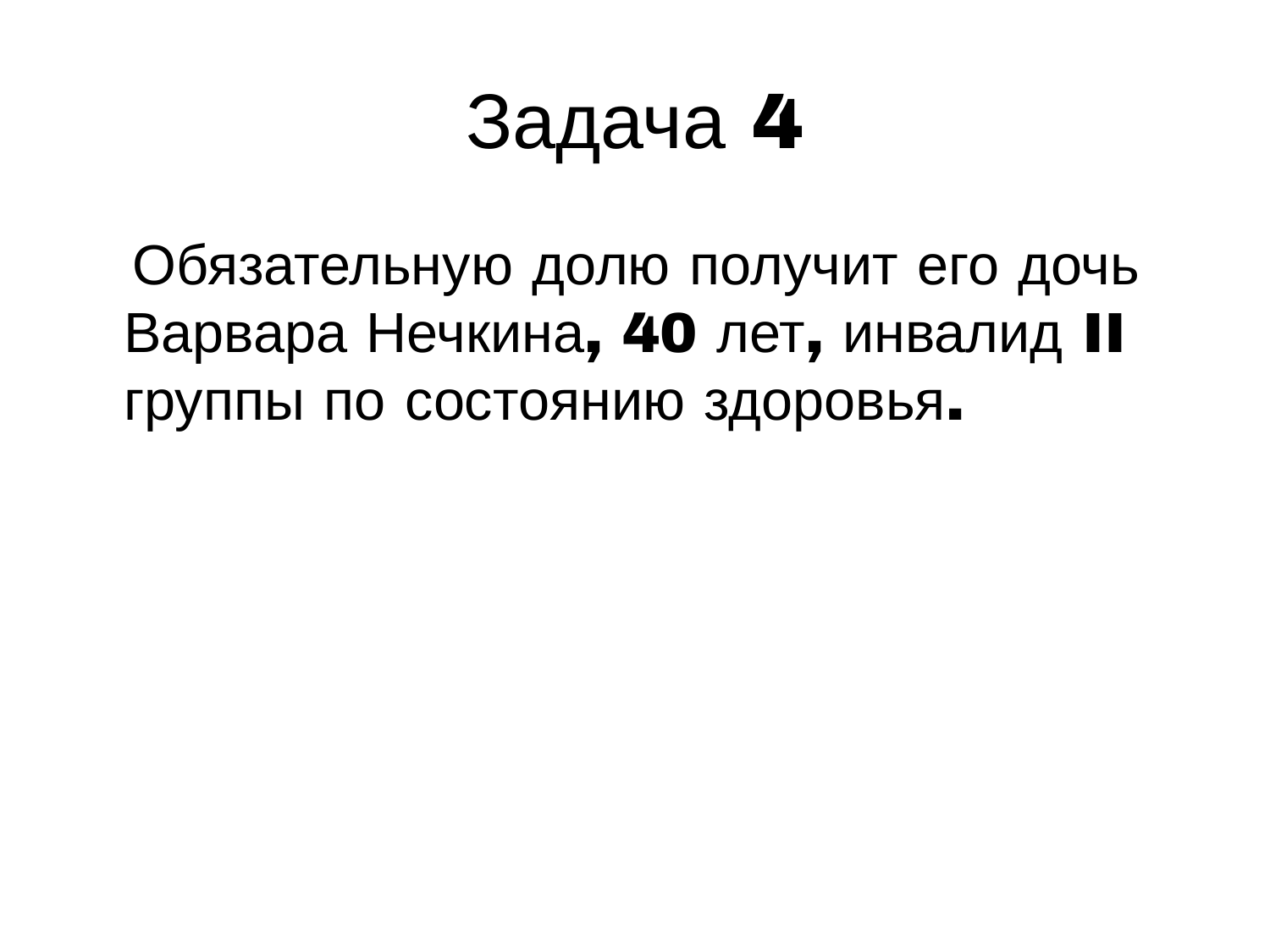

# Задача 4
   Обязательную долю получит его дочь Варвара Нечкина, 40 лет, инвалид II группы по состоянию здоровья.